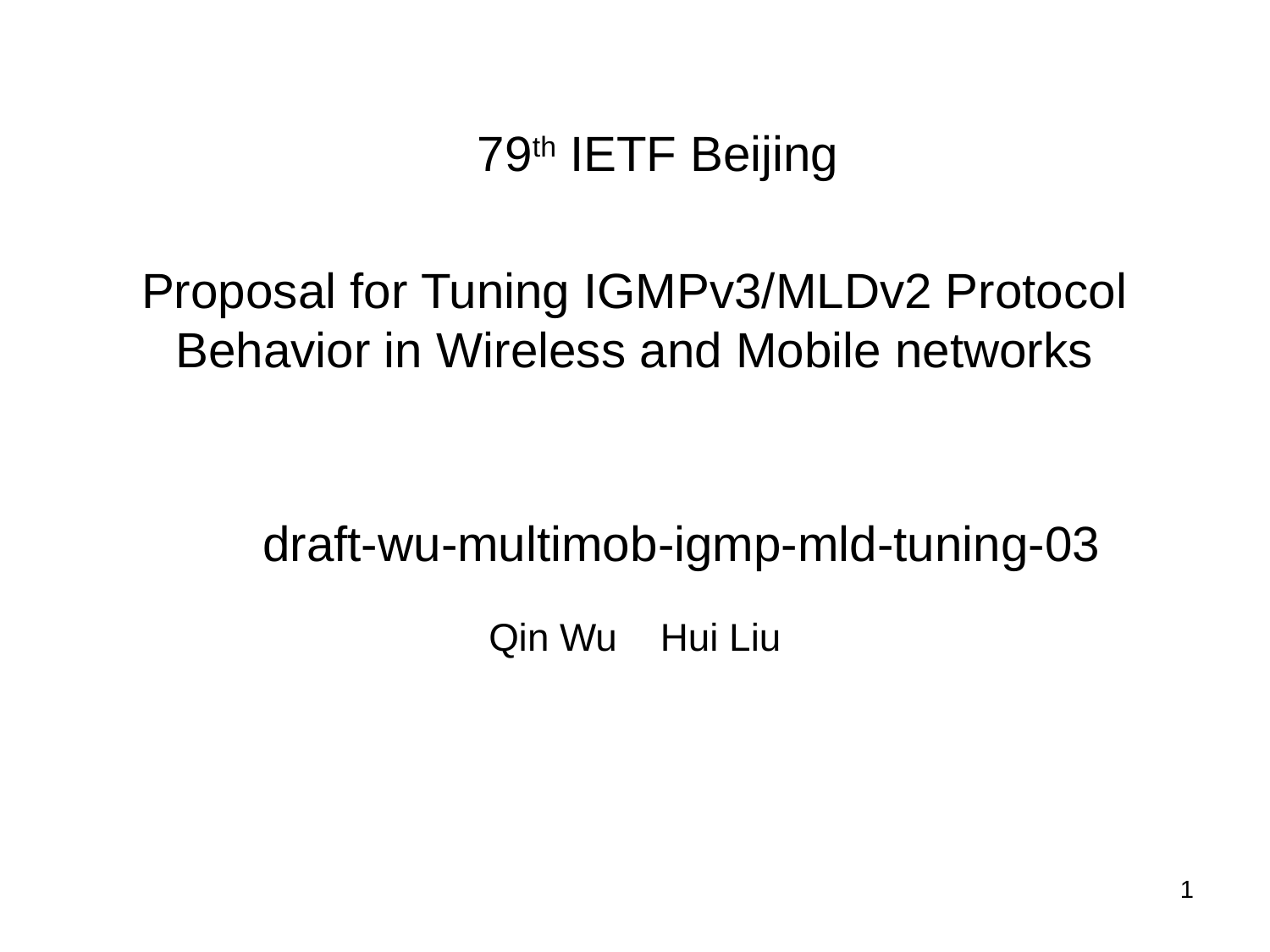

79th IETF Beijing
# Proposal for Tuning IGMPv3/MLDv2 Protocol Behavior in Wireless and Mobile networks
 draft-wu-multimob-igmp-mld-tuning-03

Qin Wu    Hui Liu
1